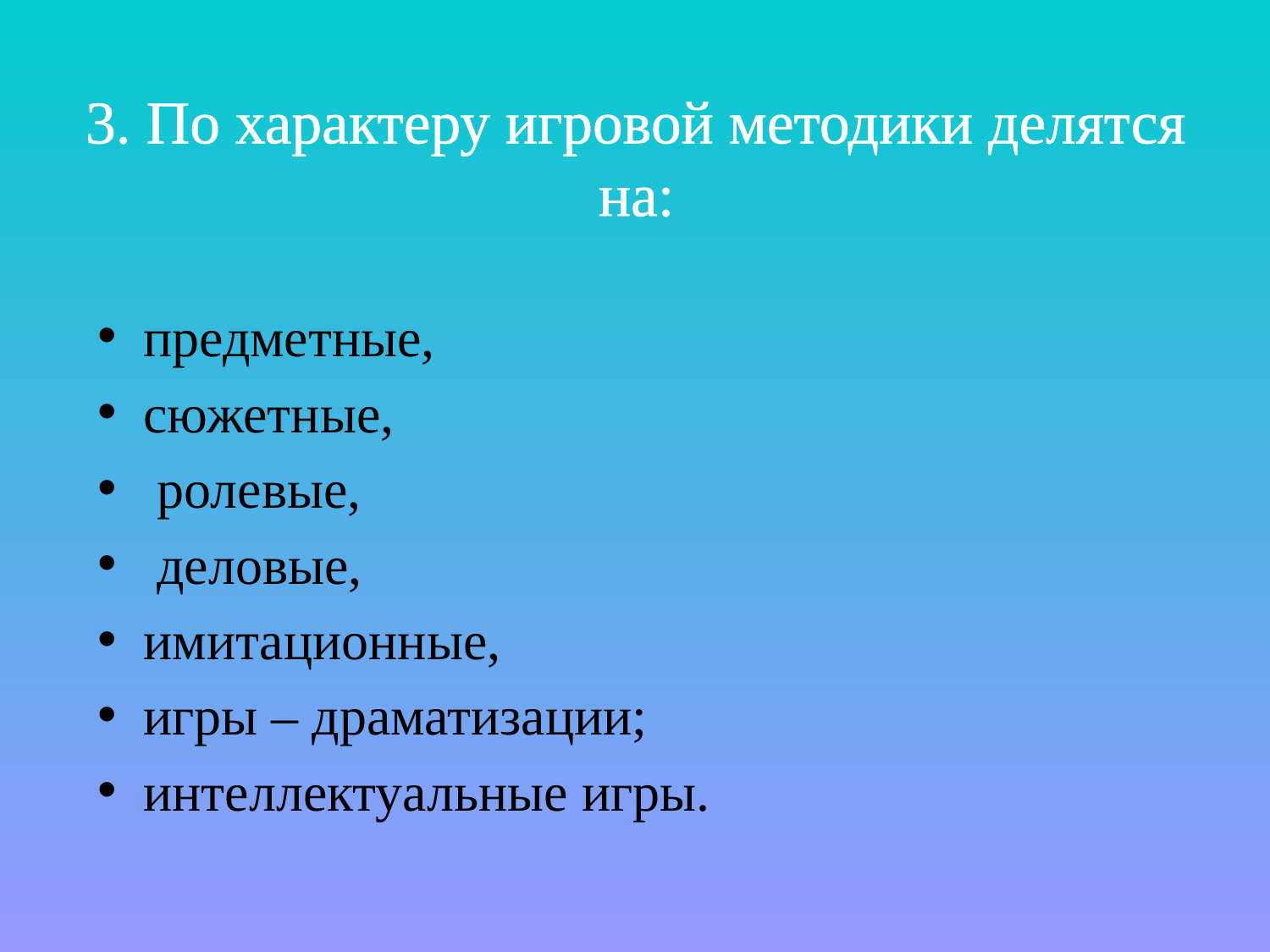

# 3. По характеру игровой методики делятся на:
предметные,
сюжетные,
 ролевые,
 деловые,
имитационные,
игры – драматизации;
интеллектуальные игры.